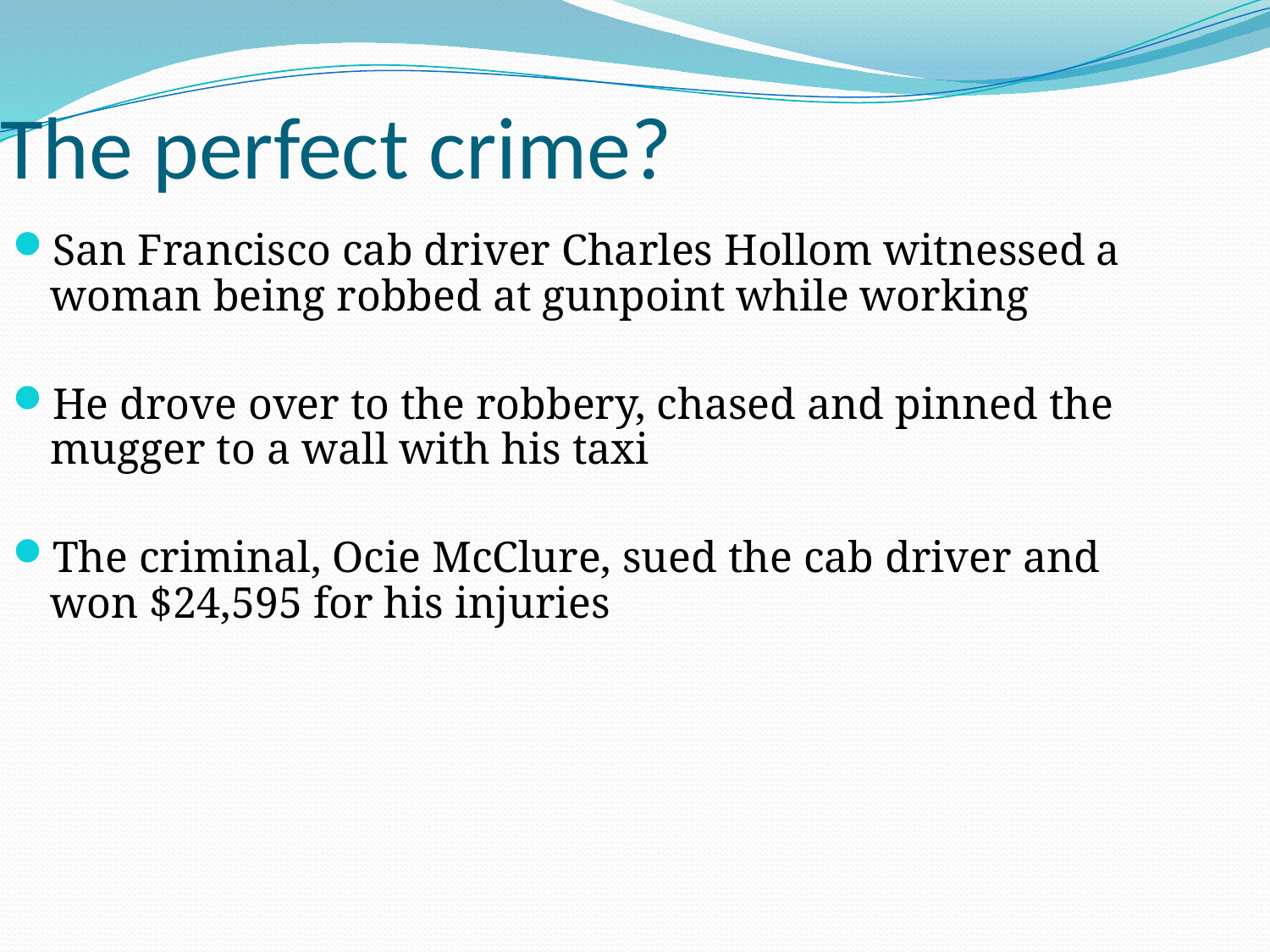

The perfect crime?
San Francisco cab driver Charles Hollom witnessed a woman being robbed at gunpoint while working

He drove over to the robbery, chased and pinned the mugger to a wall with his taxi

The criminal, Ocie McClure, sued the cab driver and won $24,595 for his injuries